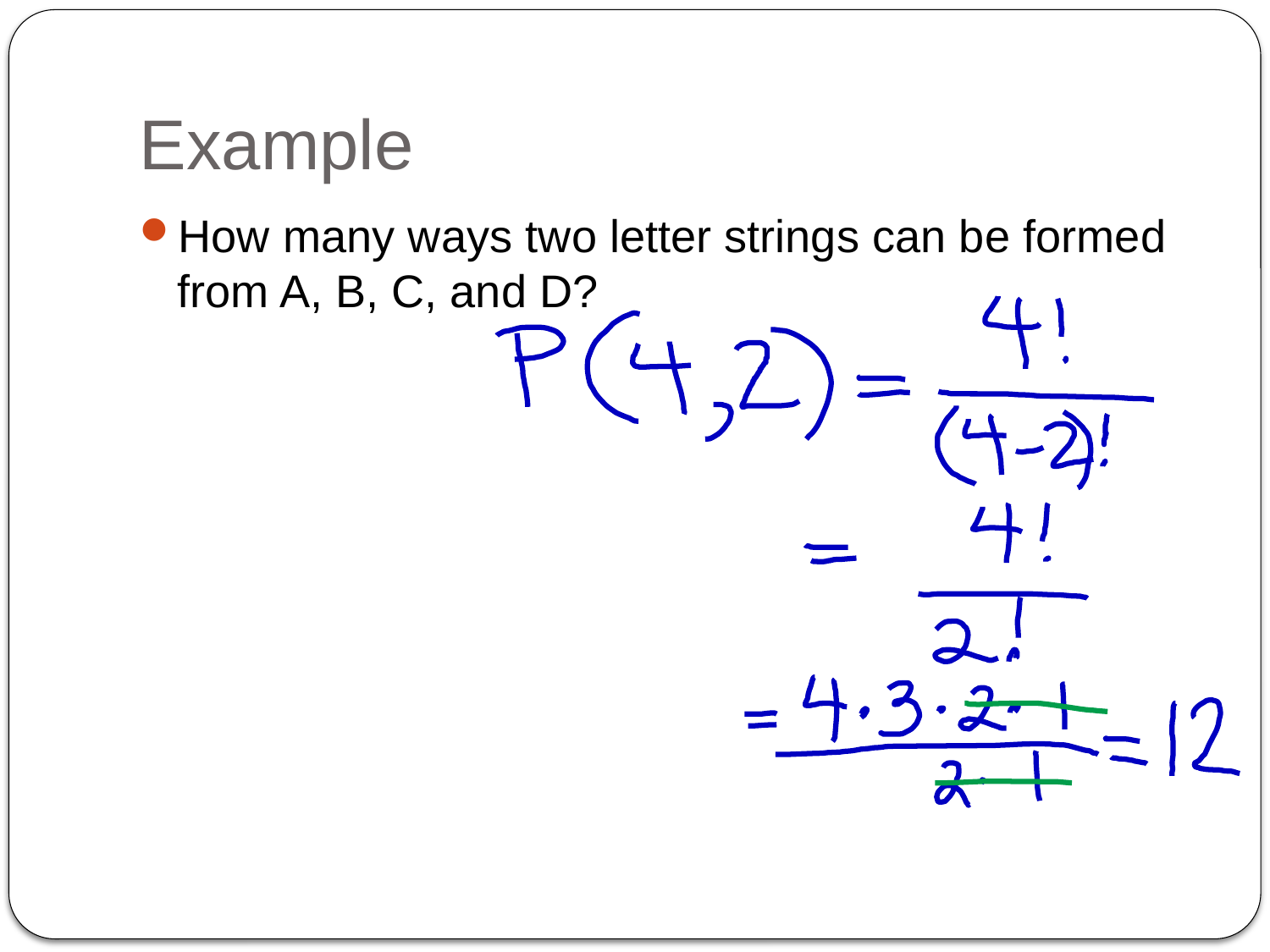

# Example
How many ways two letter strings can be formed from A, B, C, and D?